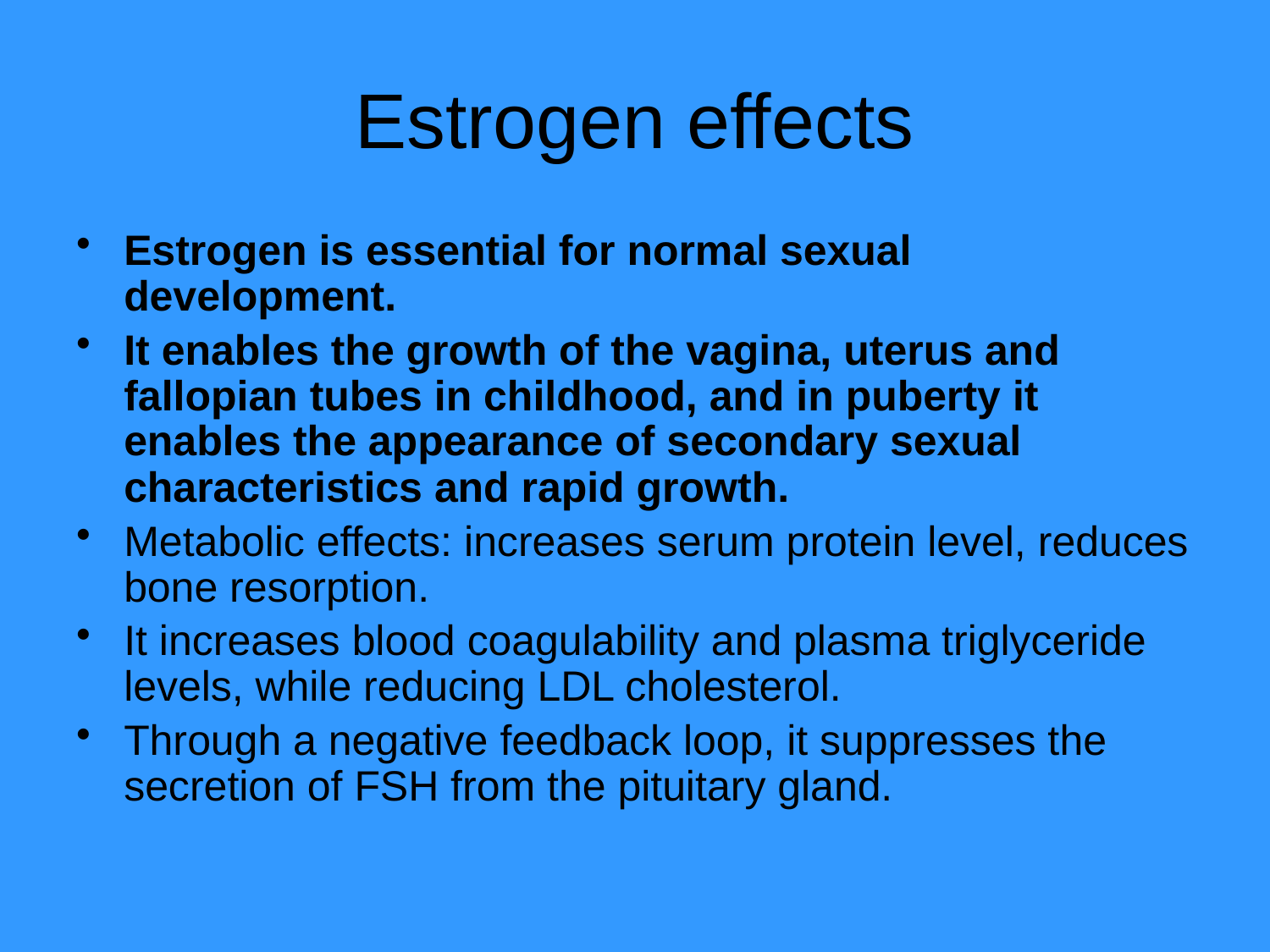

# Estrogen effects
Estrogen is essential for normal sexual development.
It enables the growth of the vagina, uterus and fallopian tubes in childhood, and in puberty it enables the appearance of secondary sexual characteristics and rapid growth.
Metabolic effects: increases serum protein level, reduces bone resorption.
It increases blood coagulability and plasma triglyceride levels, while reducing LDL cholesterol.
Through a negative feedback loop, it suppresses the secretion of FSH from the pituitary gland.